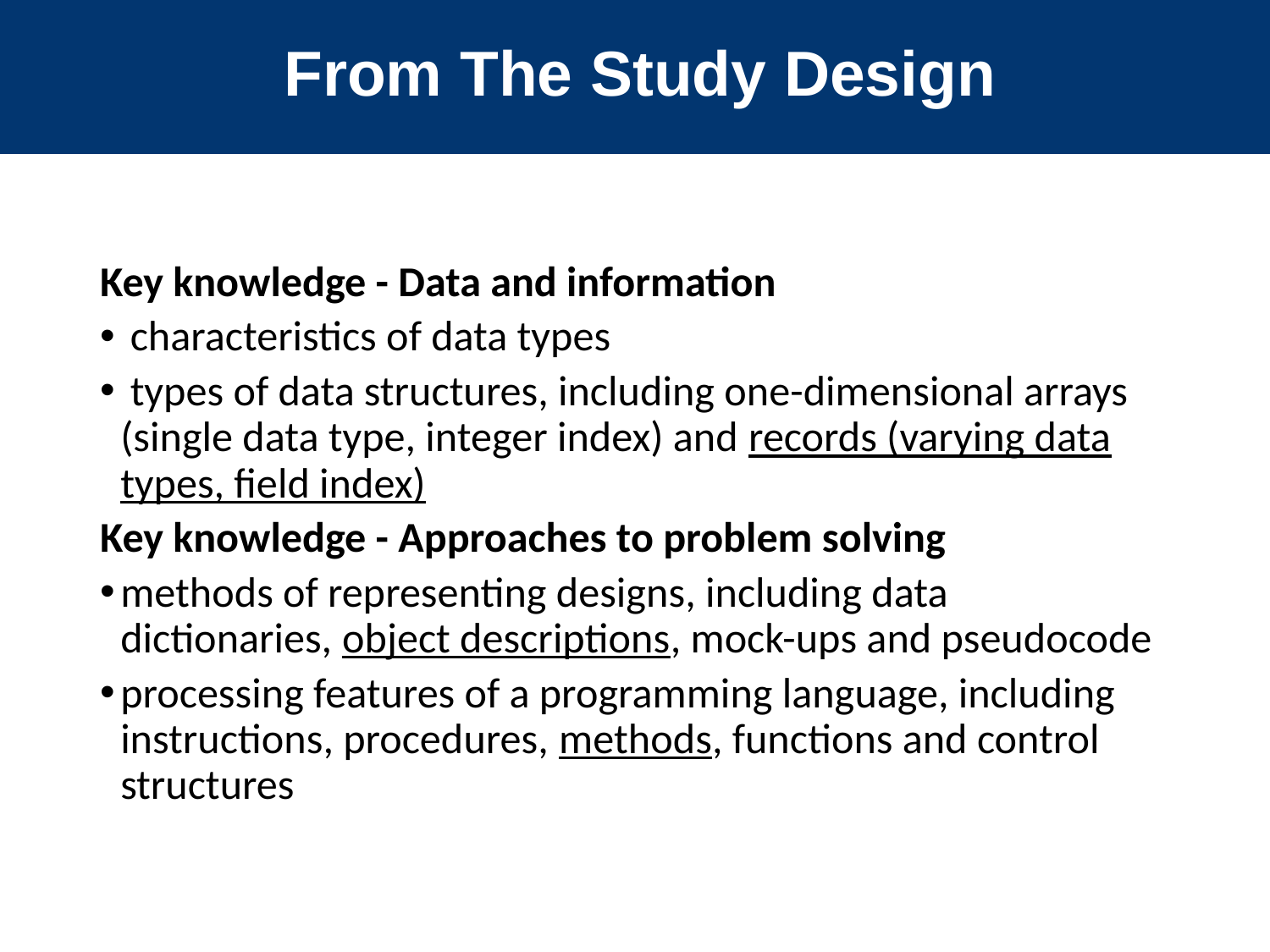

From The Study Design
Key knowledge - Data and information
 characteristics of data types
 types of data structures, including one-dimensional arrays (single data type, integer index) and records (varying data types, field index)
Key knowledge - Approaches to problem solving
methods of representing designs, including data dictionaries, object descriptions, mock-ups and pseudocode
processing features of a programming language, including instructions, procedures, methods, functions and control structures